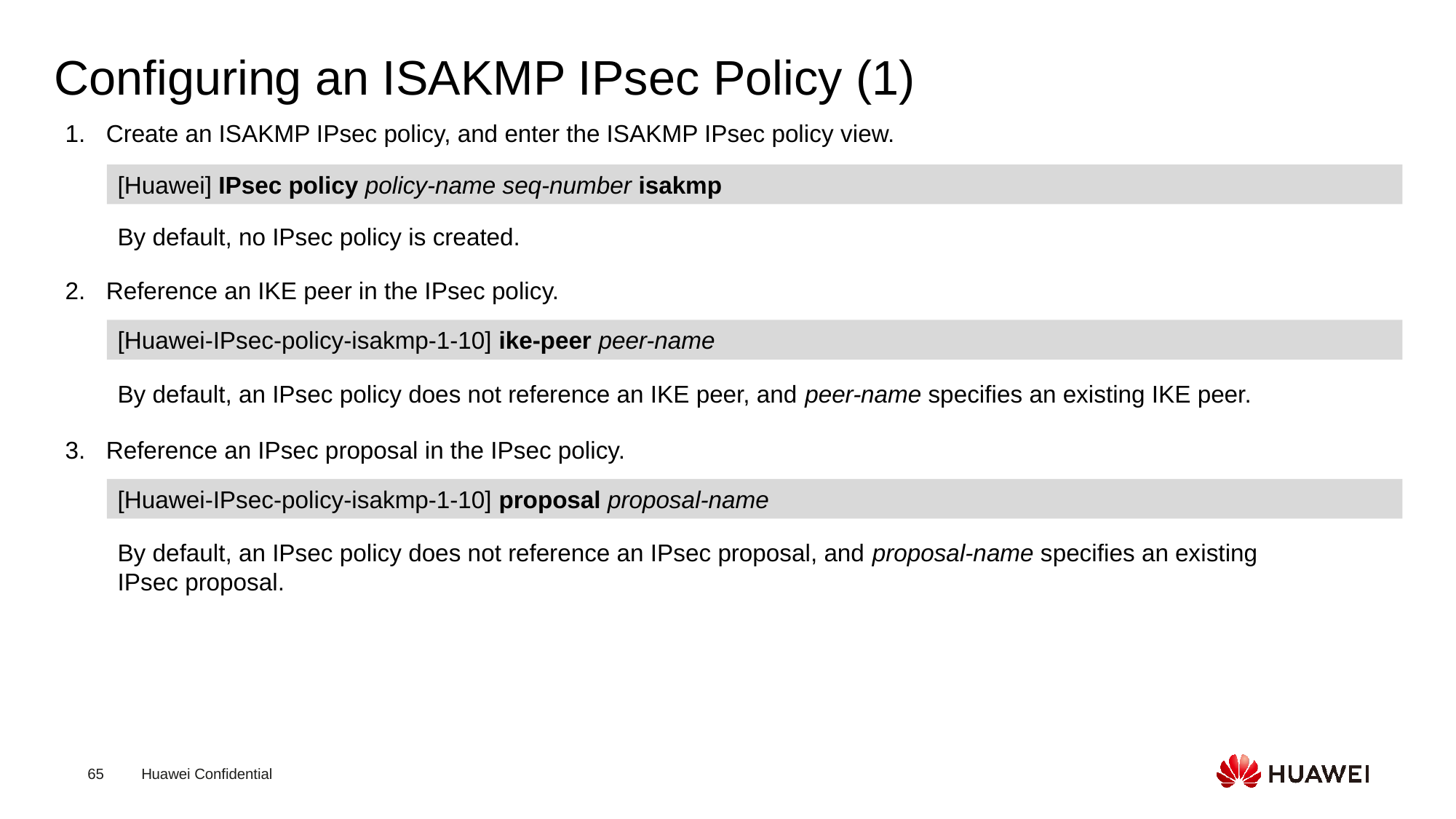

# Configuring an ISAKMP IPsec Policy (1)
Create an ISAKMP IPsec policy, and enter the ISAKMP IPsec policy view.
[Huawei] IPsec policy policy-name seq-number isakmp
By default, no IPsec policy is created.
Reference an IKE peer in the IPsec policy.
[Huawei-IPsec-policy-isakmp-1-10] ike-peer peer-name
By default, an IPsec policy does not reference an IKE peer, and peer-name specifies an existing IKE peer.
Reference an IPsec proposal in the IPsec policy.
[Huawei-IPsec-policy-isakmp-1-10] proposal proposal-name
By default, an IPsec policy does not reference an IPsec proposal, and proposal-name specifies an existing IPsec proposal.